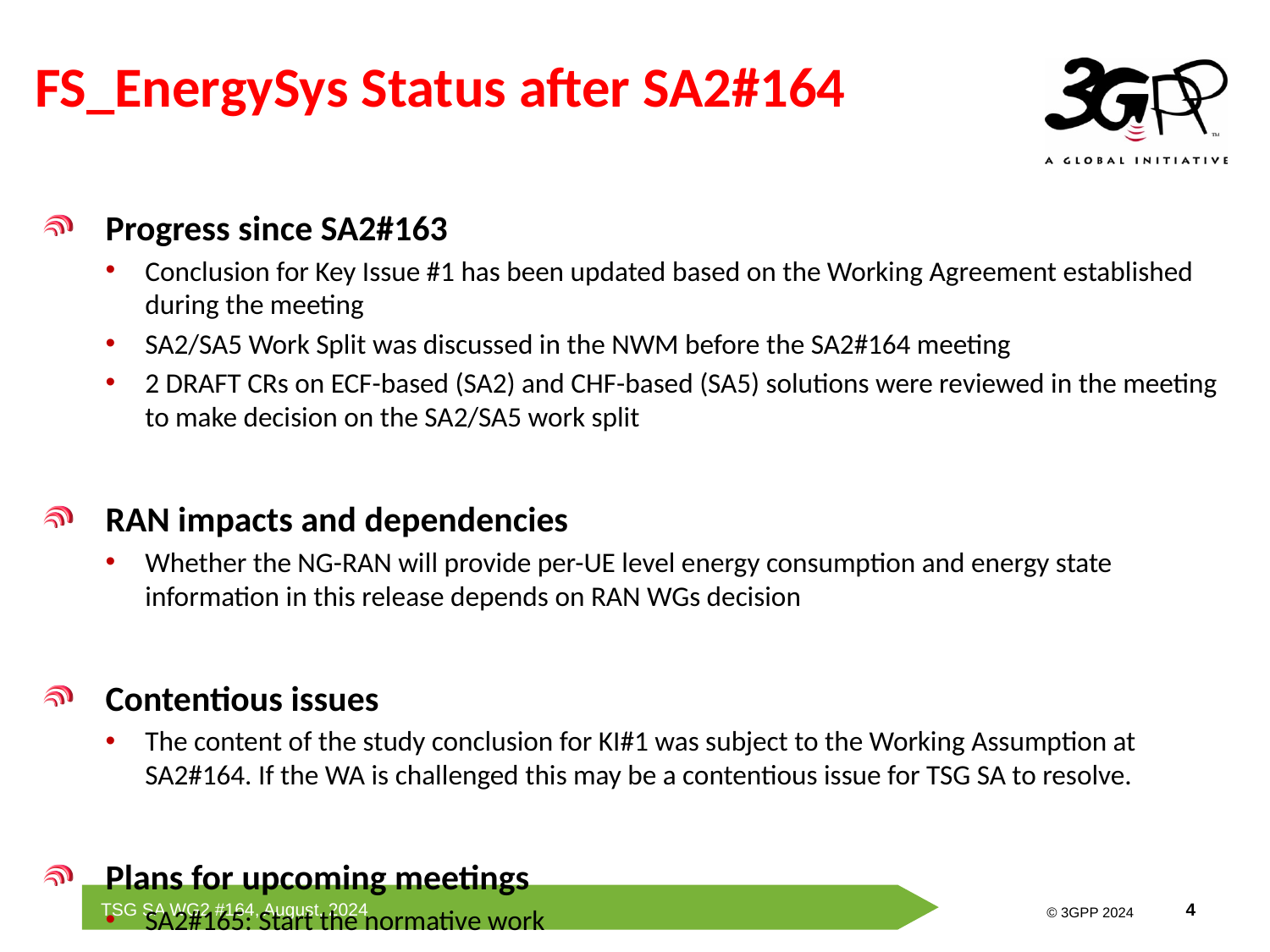

# FS_EnergySys Status after SA2#164
Progress since SA2#163
Conclusion for Key Issue #1 has been updated based on the Working Agreement established during the meeting
SA2/SA5 Work Split was discussed in the NWM before the SA2#164 meeting
2 DRAFT CRs on ECF-based (SA2) and CHF-based (SA5) solutions were reviewed in the meeting to make decision on the SA2/SA5 work split

RAN impacts and dependencies
Whether the NG-RAN will provide per-UE level energy consumption and energy state information in this release depends on RAN WGs decision

Contentious issues
The content of the study conclusion for KI#1 was subject to the Working Assumption at SA2#164. If the WA is challenged this may be a contentious issue for TSG SA to resolve.

Plans for upcoming meetings
SA2#165: Start the normative work